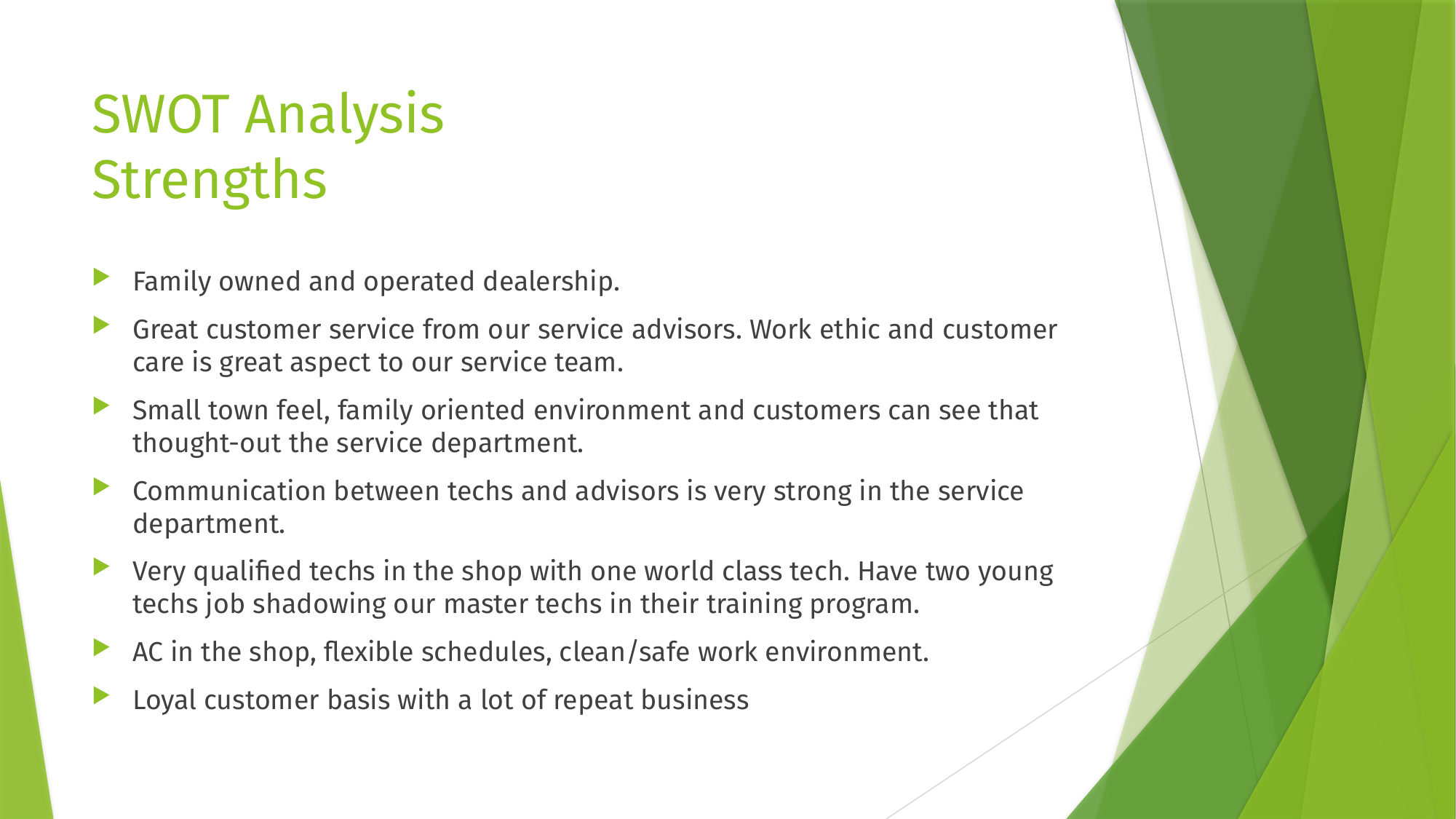

# SWOT Analysis Strengths
Family owned and operated dealership.
Great customer service from our service advisors. Work ethic and customer care is great aspect to our service team.
Small town feel, family oriented environment and customers can see that thought-out the service department.
Communication between techs and advisors is very strong in the service department.
Very qualified techs in the shop with one world class tech. Have two young techs job shadowing our master techs in their training program.
AC in the shop, flexible schedules, clean/safe work environment.
Loyal customer basis with a lot of repeat business